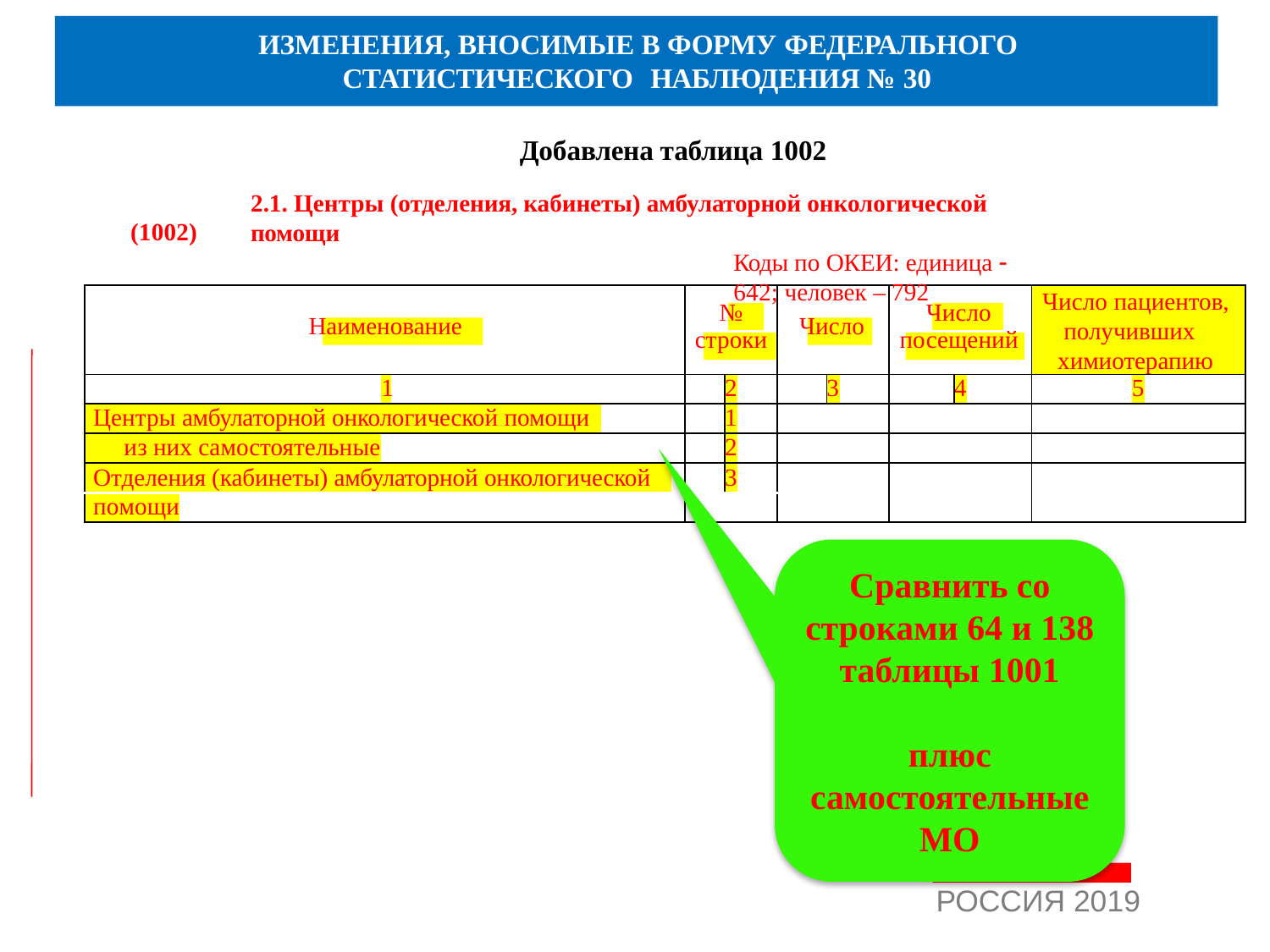

ИЗМЕНЕНИЯ, ВНОСИМЫЕ В ФОРМУ ФЕДЕРАЛЬНОГО
СТАТИСТИЧЕСКОГО	НАБЛЮДЕНИЯ № 30

Добавлена таблица 1002
2.1. Центры (отделения, кабинеты) амбулаторной онкологической помощи
Коды по ОКЕИ: единица − 642; человек – 792
(1002)
| Наименование |  |  |  |  |  |  | № строки |  |  | Число |  |  | Число посещений |  |  | Число пациентов, получивших химиотерапию |  |  |
| --- | --- | --- | --- | --- | --- | --- | --- | --- | --- | --- | --- | --- | --- | --- | --- | --- | --- | --- |
|  |  |  | 1 |  |  |  |  | 2 |  |  | 3 |  |  | 4 |  |  | 5 |  |
|  | Центры амбулаторной онкологической помощи |  |  |  |  |  |  | 1 |  |  |  |  |  |  |  |  |  |  |
|  | из них самостоятельные |  |  |  |  |  |  | 2 |  |  |  |  |  |  |  |  |  |  |
|  | Отделения (кабинеты) амбулаторной онкологической |  |  |  |  |  |  | 3 |  |  |  |  |  |  |  |  |  |  |
|  | помощи |  |  |  |  |  |  |  |  |  |  |  |  |  |  |  |  |  |

Сравнить со строками 64 и 138 таблицы 1001

плюс самостоятельные МО

РОССИЯ 2019